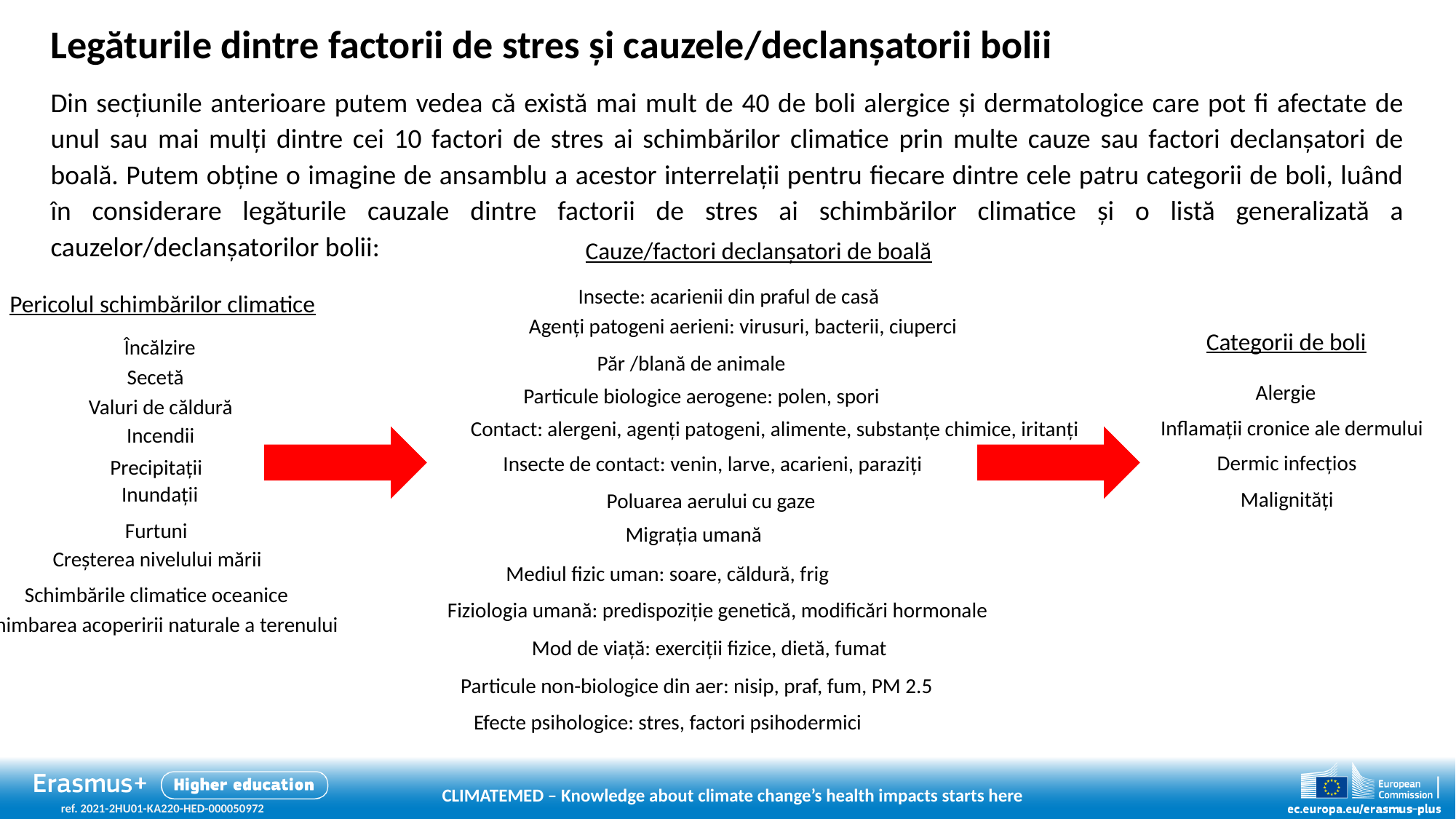

Legăturile dintre factorii de stres și cauzele/declanșatorii bolii
Din secțiunile anterioare putem vedea că există mai mult de 40 de boli alergice și dermatologice care pot fi afectate de unul sau mai mulți dintre cei 10 factori de stres ai schimbărilor climatice prin multe cauze sau factori declanșatori de boală. Putem obține o imagine de ansamblu a acestor interrelații pentru fiecare dintre cele patru categorii de boli, luând în considerare legăturile cauzale dintre factorii de stres ai schimbărilor climatice și o listă generalizată a cauzelor/declanșatorilor bolii:

Cauze/factori declanșatori de boală
Insecte: acarienii din praful de casă
Agenți patogeni aerieni: virusuri, bacterii, ciuperci
Păr /blană de animale
Particule biologice aerogene: polen, spori
Contact: alergeni, agenți patogeni, alimente, substanțe chimice, iritanți
Insecte de contact: venin, larve, acarieni, paraziți
Poluarea aerului cu gaze
Migrația umană
Mediul fizic uman: soare, căldură, frig
Fiziologia umană: predispoziție genetică, modificări hormonale
Mod de viață: exerciții fizice, dietă, fumat
Particule non-biologice din aer: nisip, praf, fum, PM 2.5
Efecte psihologice: stres, factori psihodermici
Pericolul schimbărilor climatice
 Încălzire
Secetă
Valuri de căldură
Incendii
Precipitații
Inundații
Furtuni
Creșterea nivelului mării
Schimbările climatice oceanice
Schimbarea acoperirii naturale a terenului
Categorii de boli
Alergie
Inflamații cronice ale dermului
Dermic infecțios
Malignități